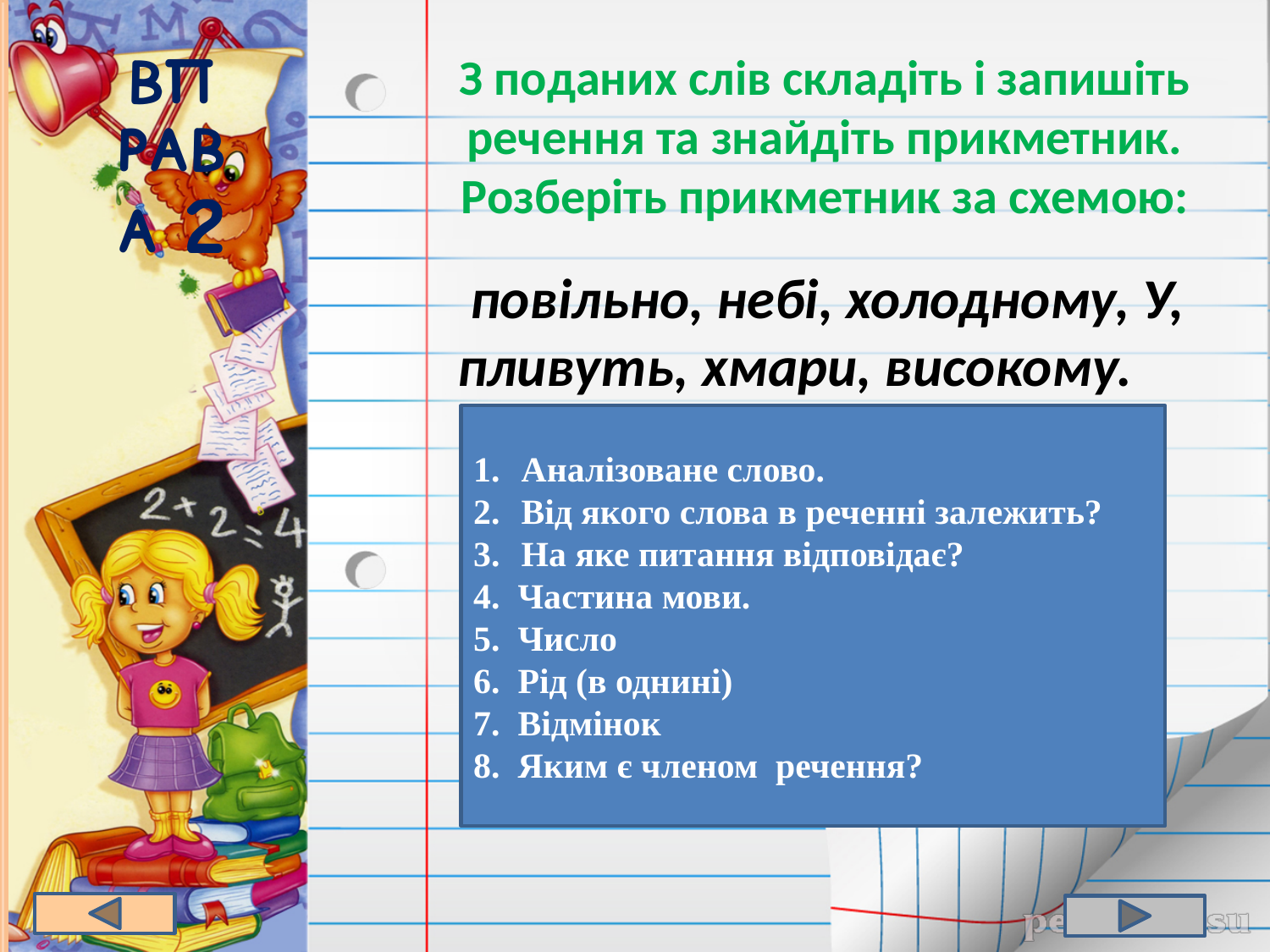

ВПРАВА 2
З поданих слів складіть і запишіть речення та знайдіть прикметник.
Розберіть прикметник за схемою:
 повільно, небі, холодному, У,  пливуть, хмари, високому.
Аналізоване слово.
Від якого слова в реченні залежить?
На яке питання відповідає?
4.  Частина мови.
5.  Число
6.  Рід (в однині)
7.  Відмінок
8.  Яким є членом  речення?